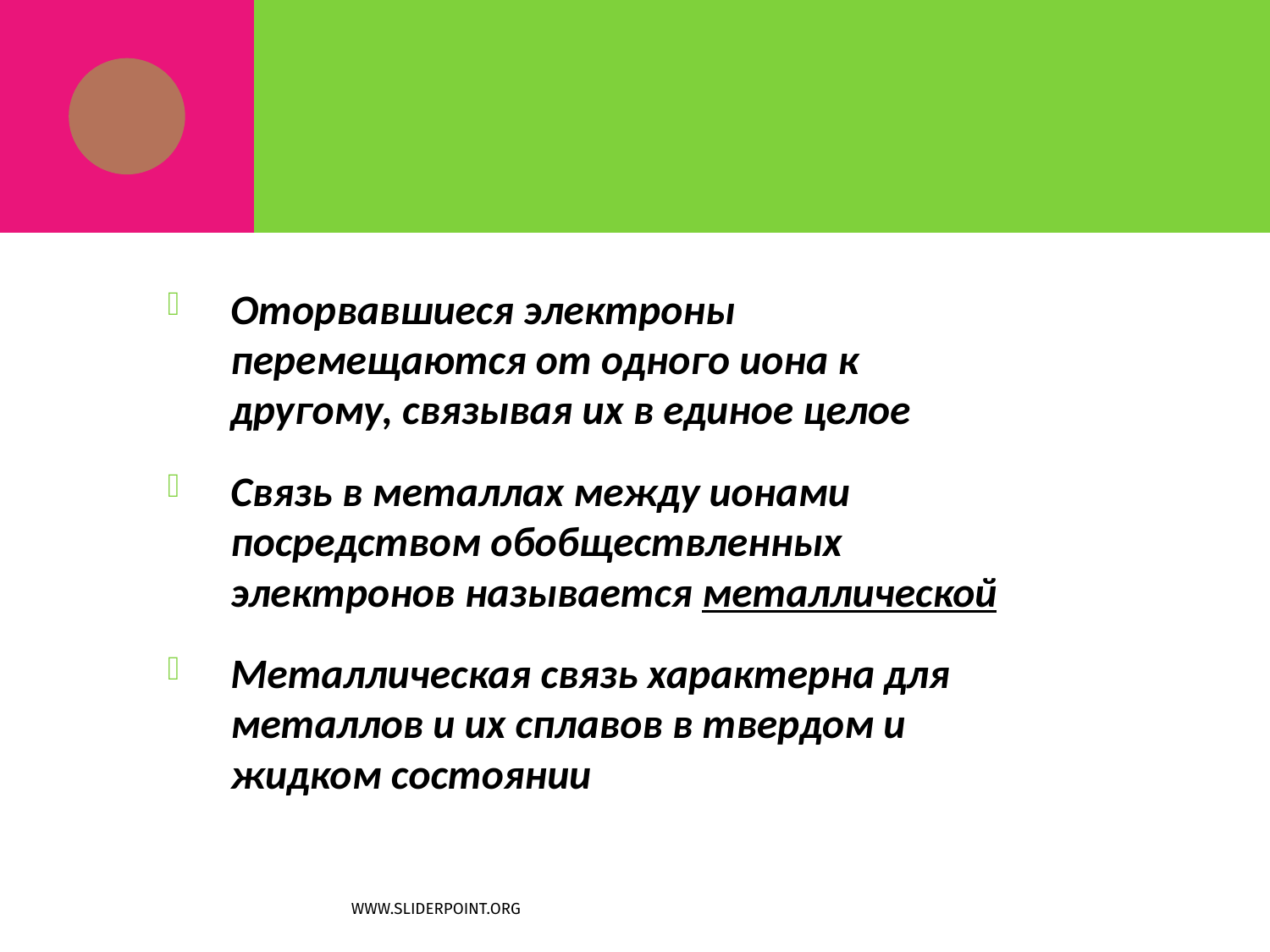

Оторвавшиеся электроны перемещаются от одного иона к другому, связывая их в единое целое
Связь в металлах между ионами посредством обобществленных электронов называется металлической
Металлическая связь характерна для металлов и их сплавов в твердом и жидком состоянии

www.sliderpoint.org